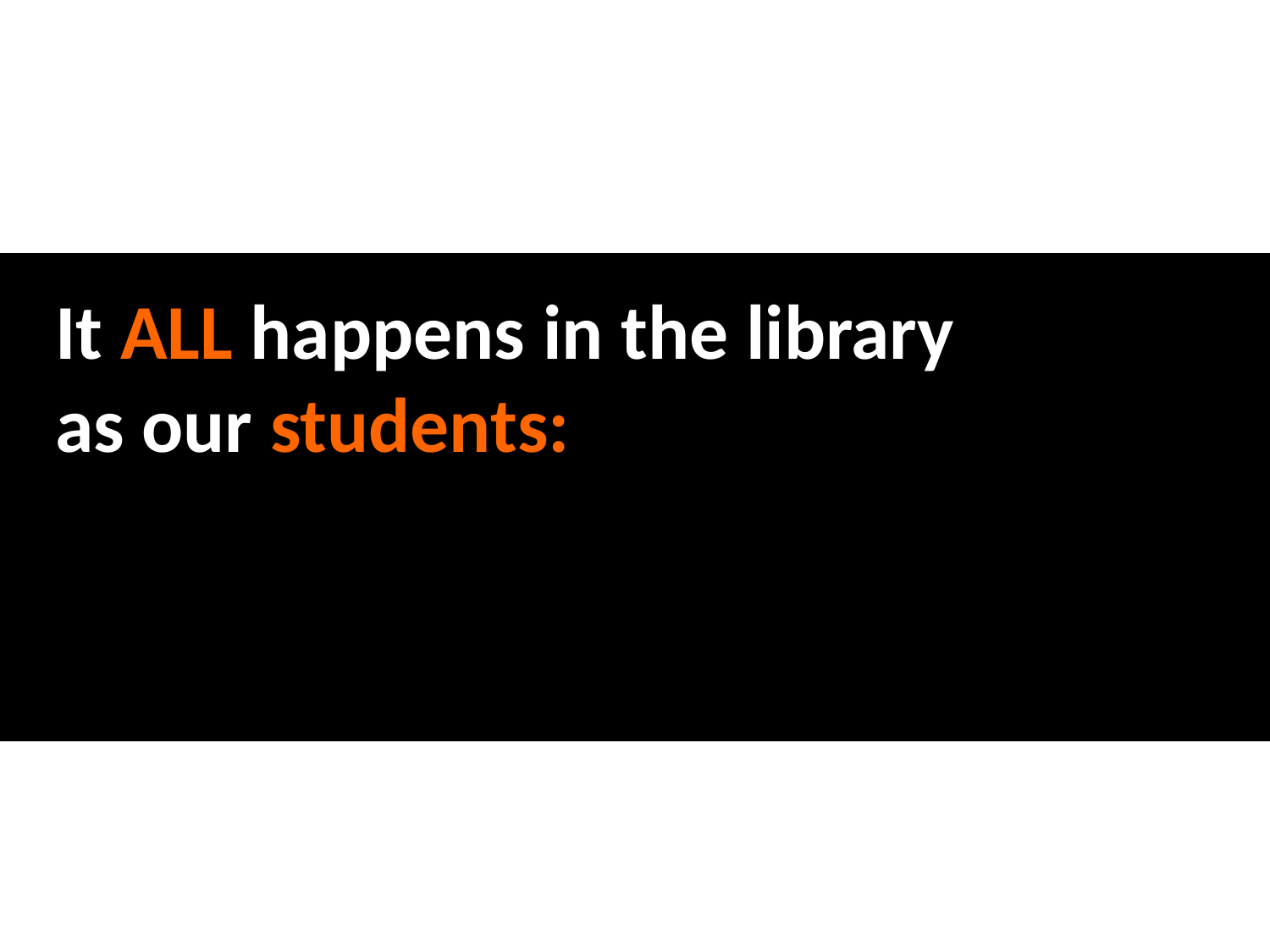

# It ALL happens in the library as our students: